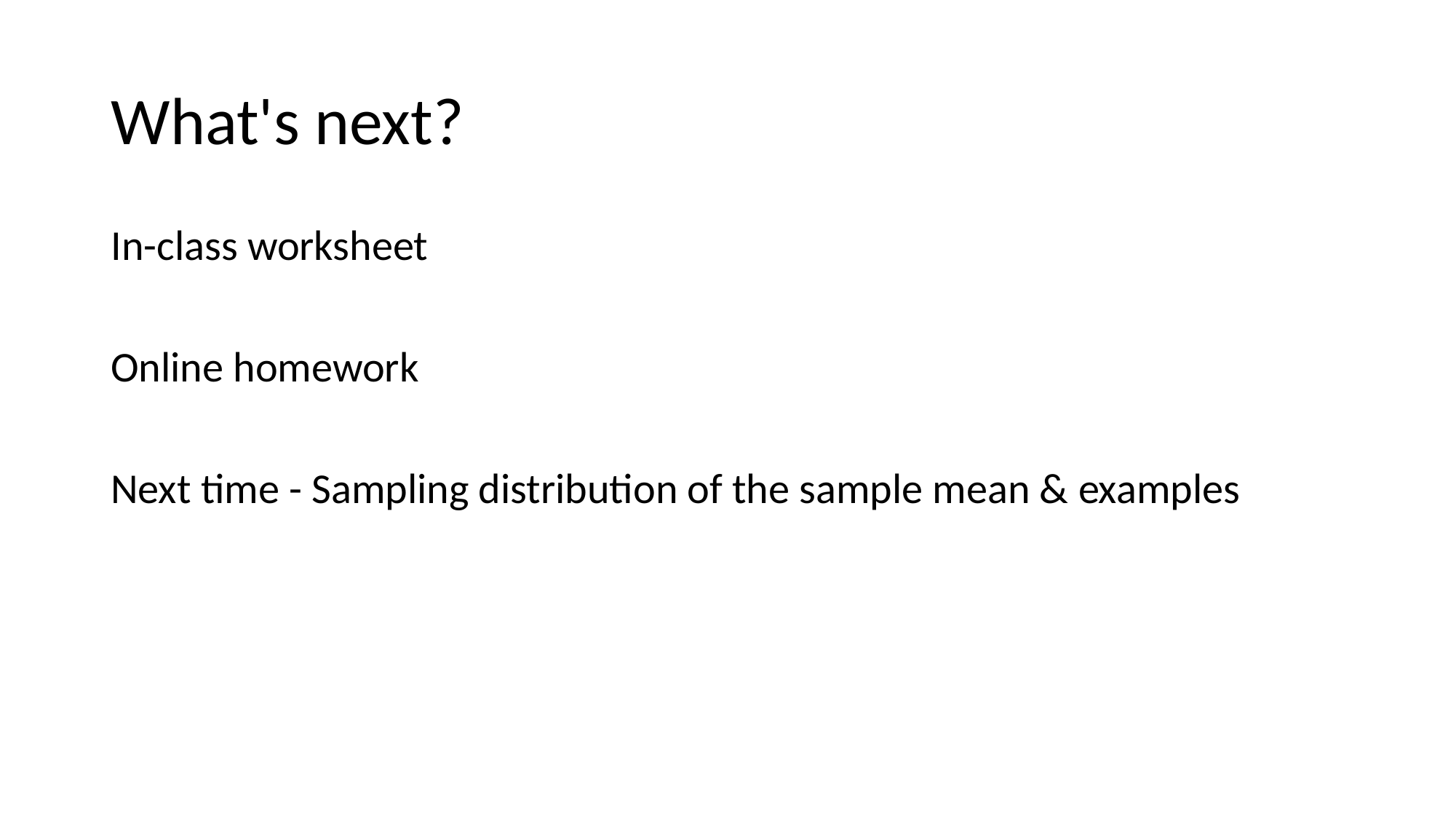

# What's next?
In-class worksheet

Online homework

Next time - Sampling distribution of the sample mean & examples